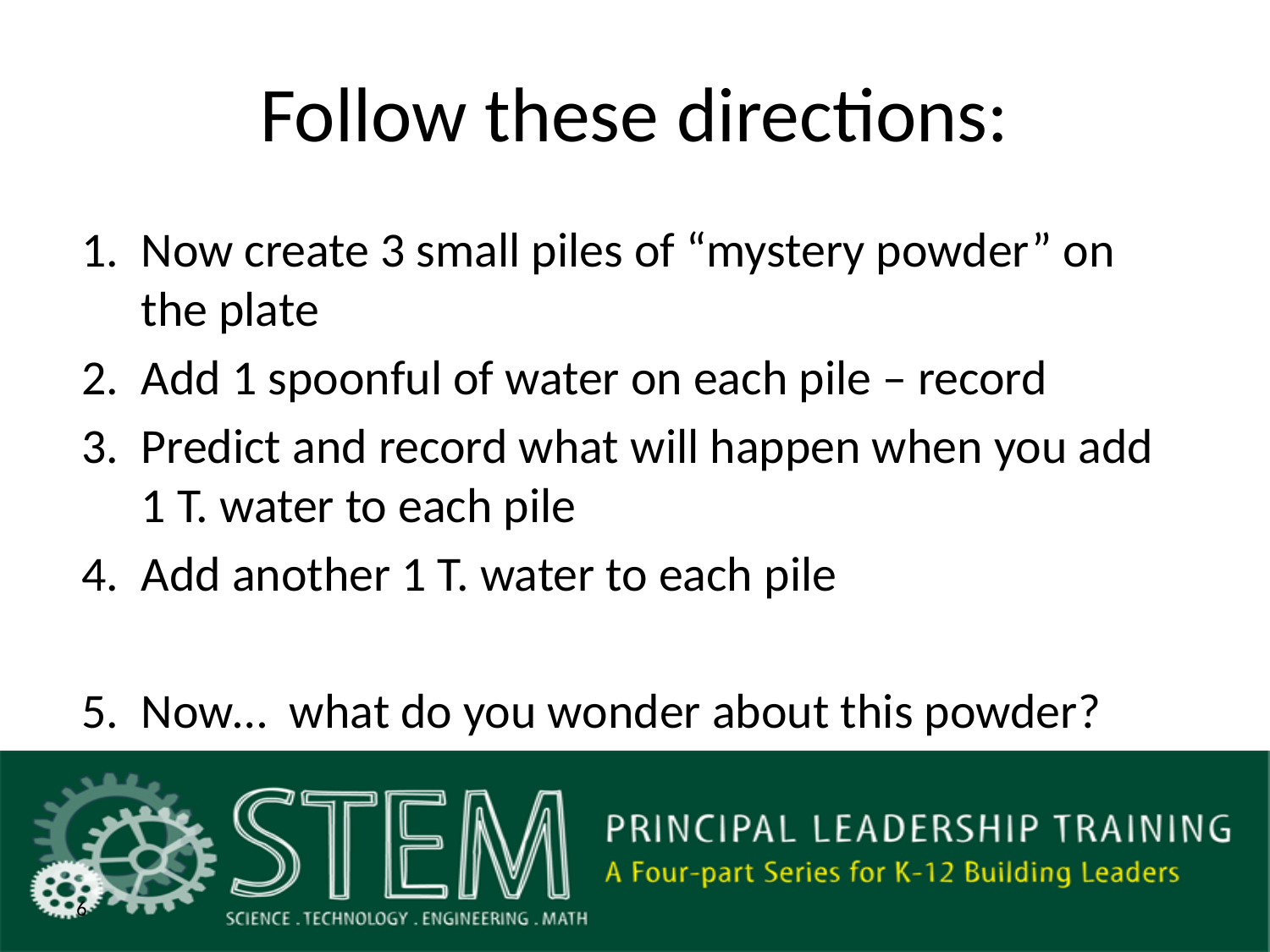

# Follow these directions:
Now create 3 small piles of “mystery powder” on the plate
Add 1 spoonful of water on each pile – record
Predict and record what will happen when you add 1 T. water to each pile
Add another 1 T. water to each pile

Now…  what do you wonder about this powder?
6